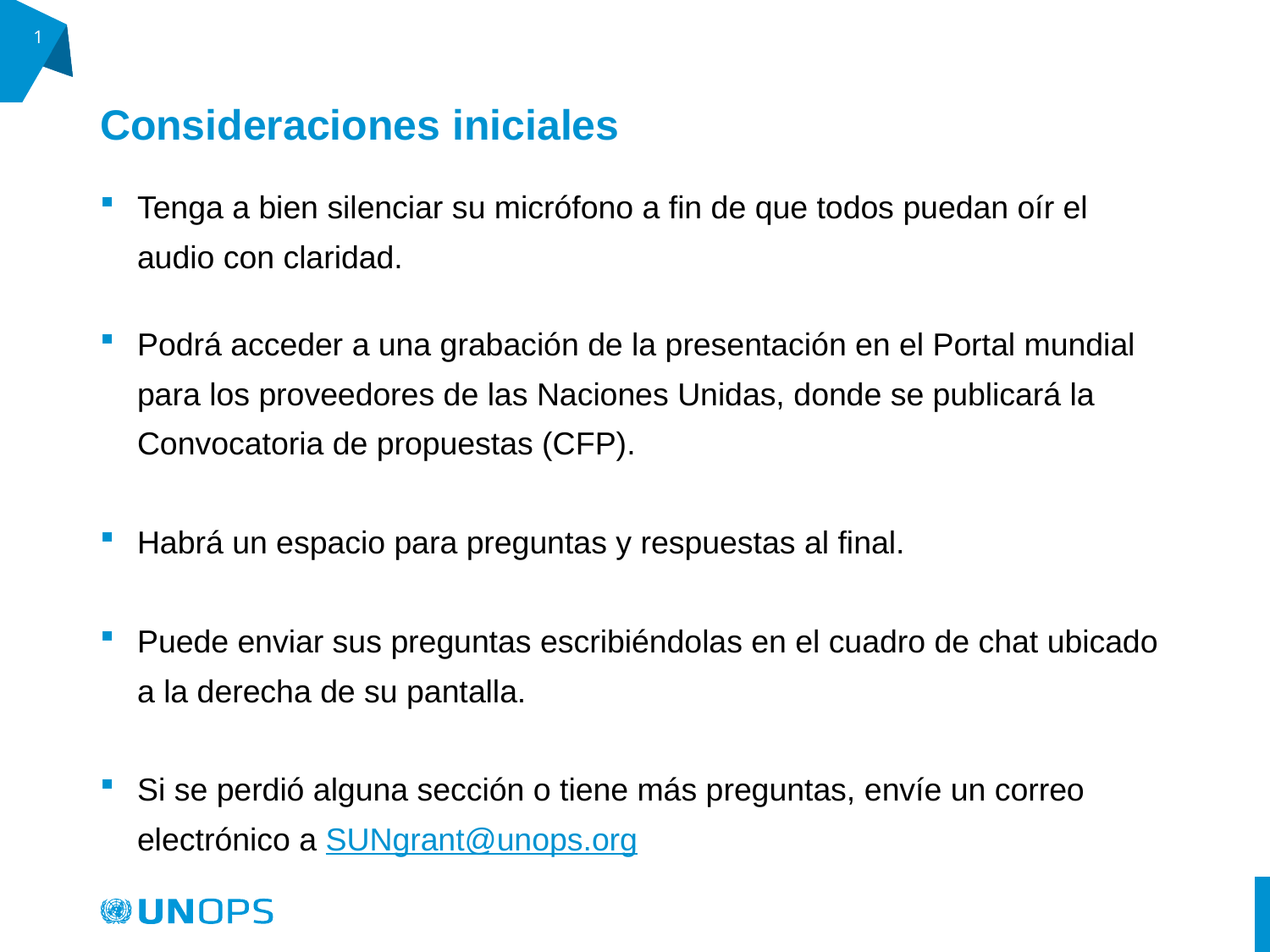

1
# Consideraciones iniciales
Tenga a bien silenciar su micrófono a fin de que todos puedan oír el audio con claridad.
Podrá acceder a una grabación de la presentación en el Portal mundial para los proveedores de las Naciones Unidas, donde se publicará la Convocatoria de propuestas (CFP).

Habrá un espacio para preguntas y respuestas al final.

Puede enviar sus preguntas escribiéndolas en el cuadro de chat ubicado a la derecha de su pantalla.

Si se perdió alguna sección o tiene más preguntas, envíe un correo electrónico a SUNgrant@unops.org